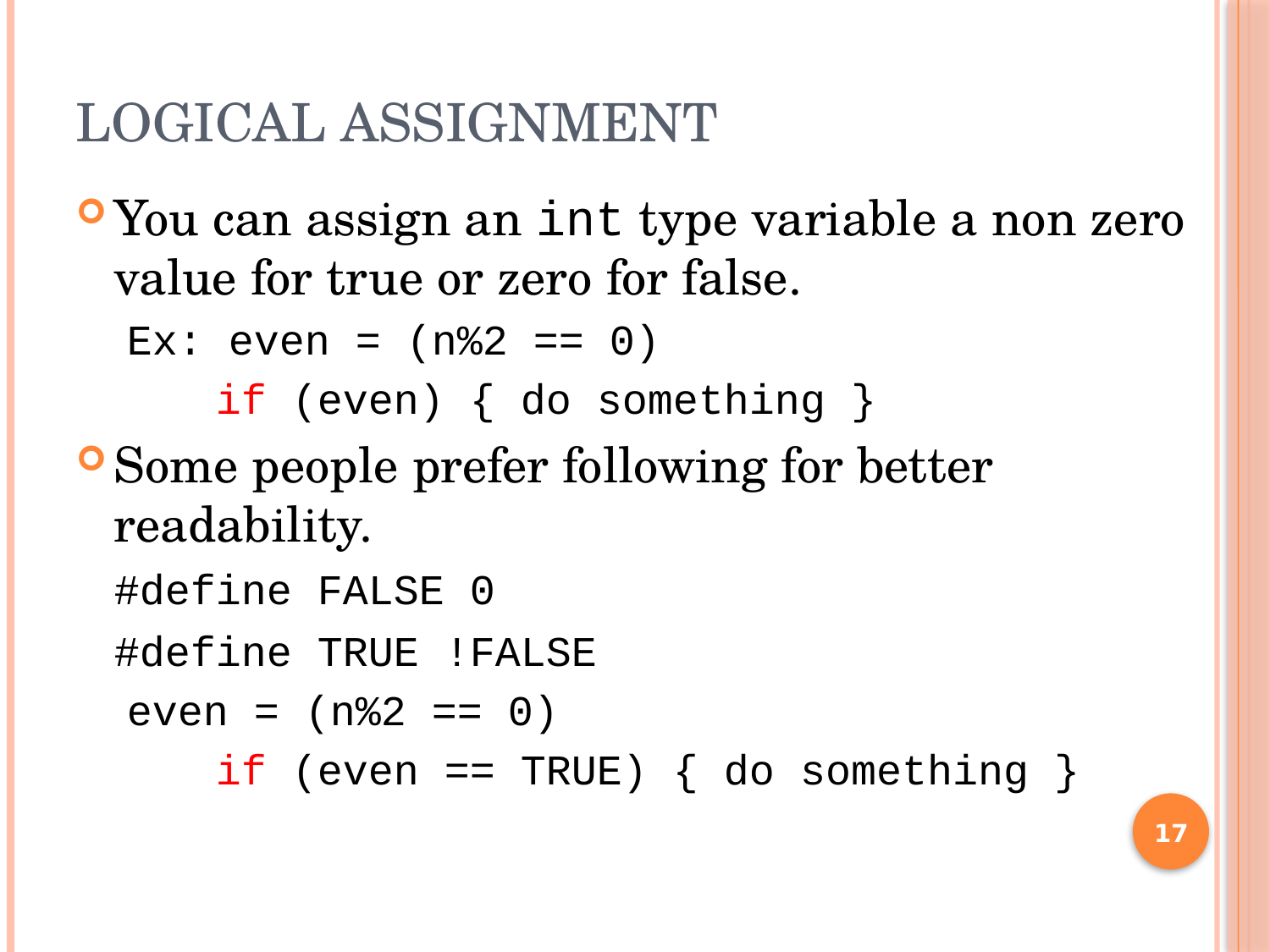

# Logical Assignment
You can assign an int type variable a non zero value for true or zero for false.
Ex: even = (n%2 == 0)
	  if (even) { do something }
Some people prefer following for better readability.
	#define FALSE 0
	#define TRUE !FALSE
even = (n%2 == 0)
	  if (even == TRUE) { do something }
17